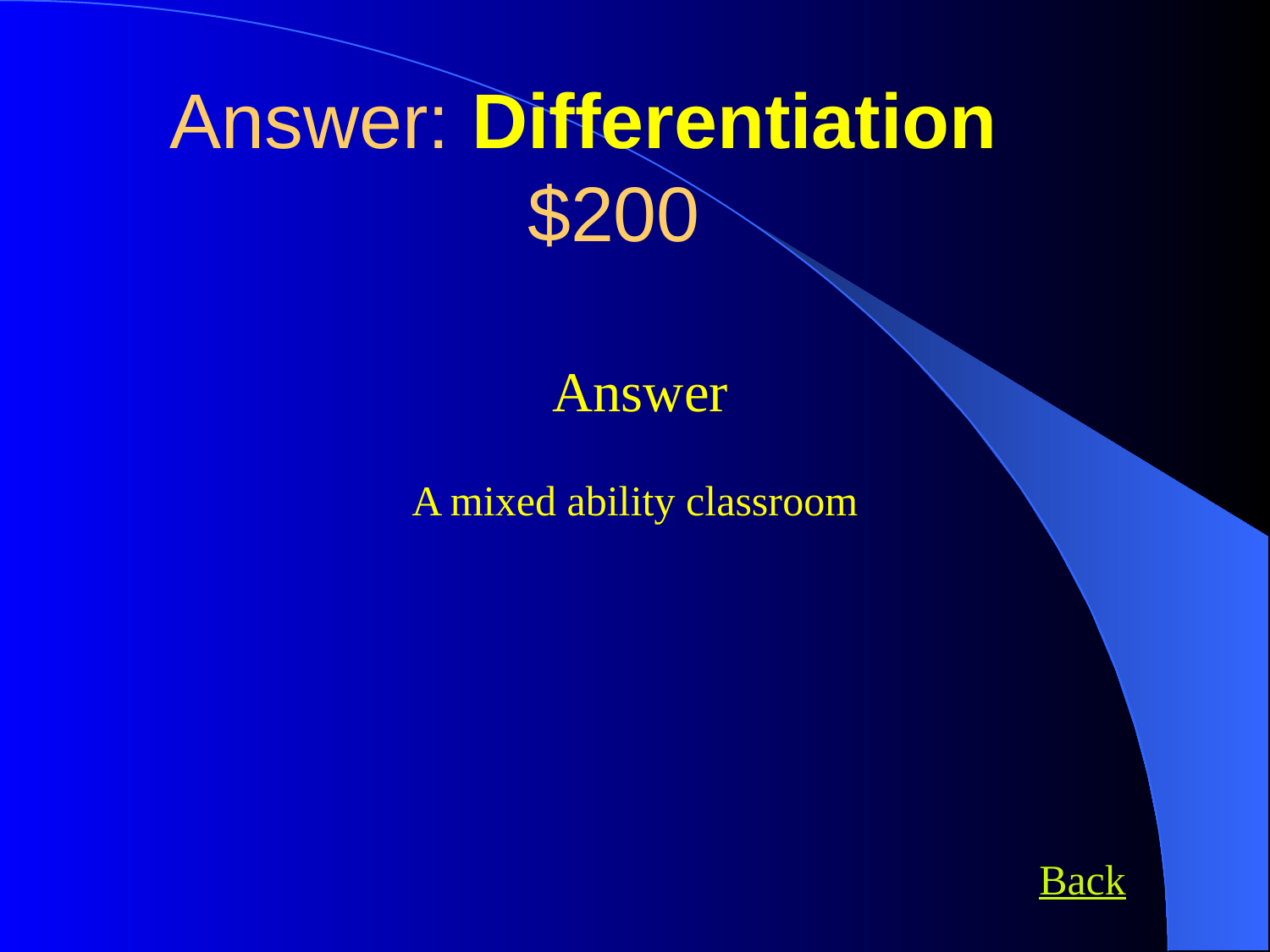

Answer: Differentiation 	$200
Answer

A mixed ability classroom

Back